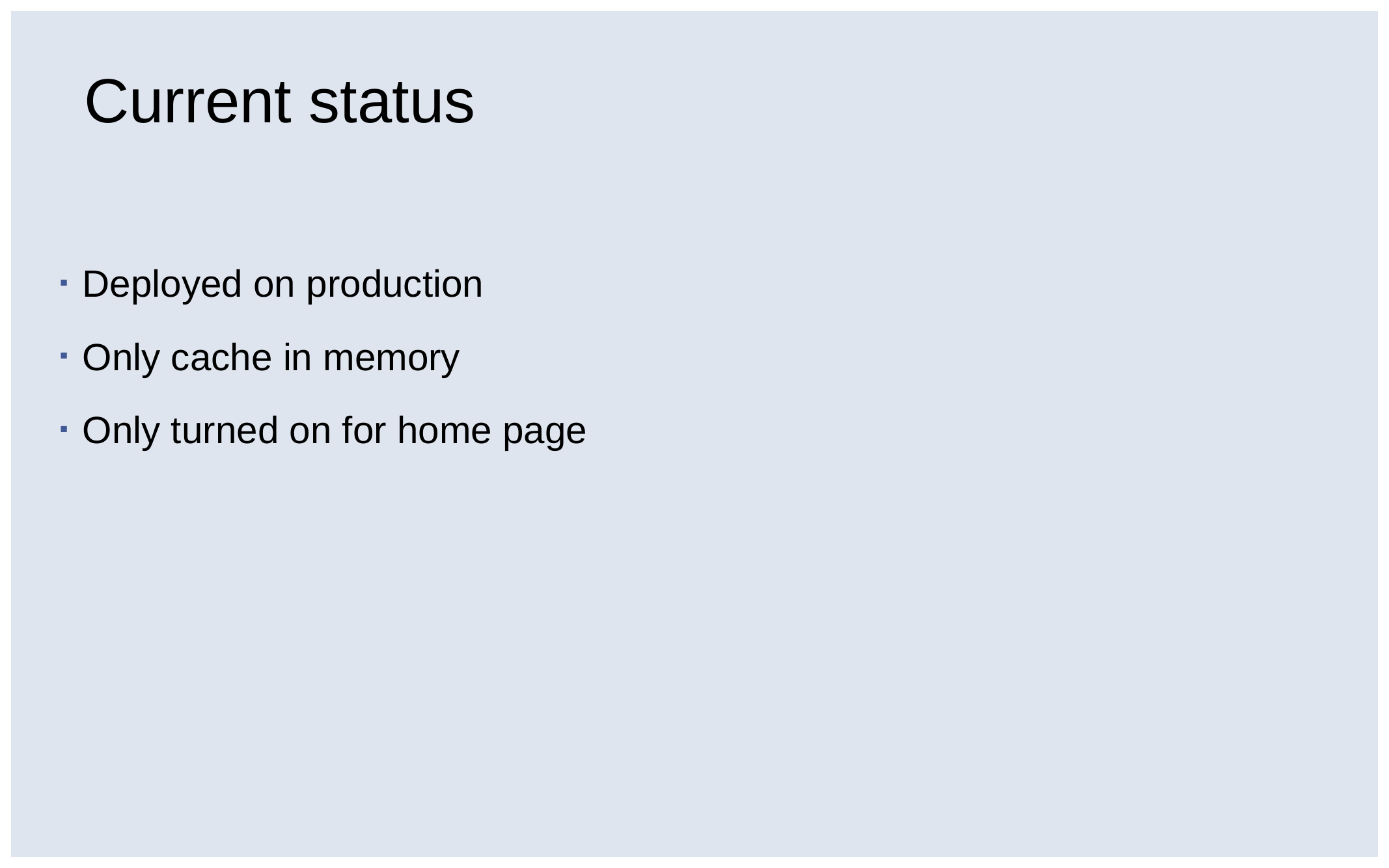

Current status
Deployed on production
Only cache in memory
Only turned on for home page